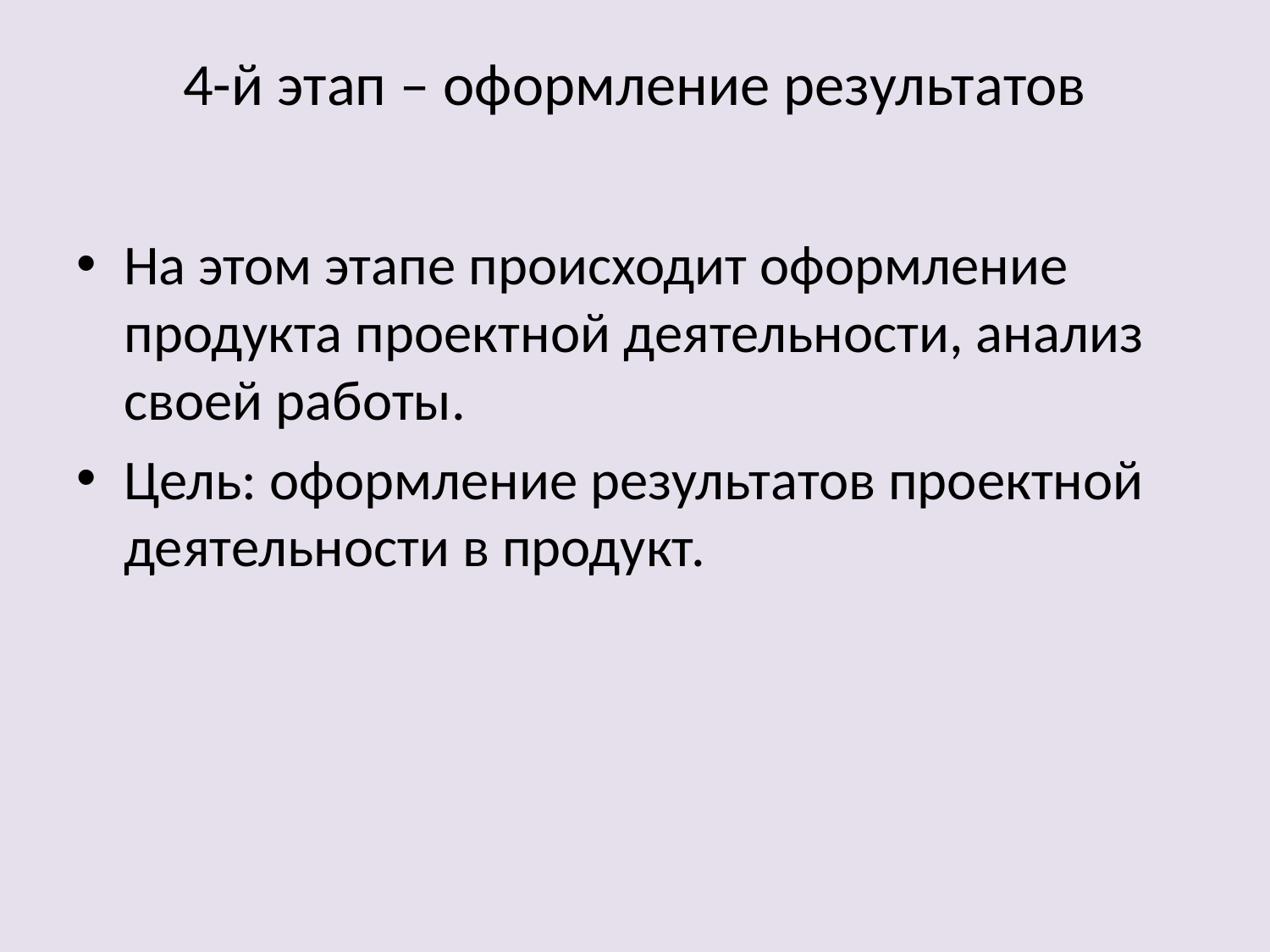

# 4-й этап – оформление результатов
На этом этапе происходит оформление продукта проектной деятельности, анализ своей работы.
Цель: оформление результатов проектной деятельности в продукт.